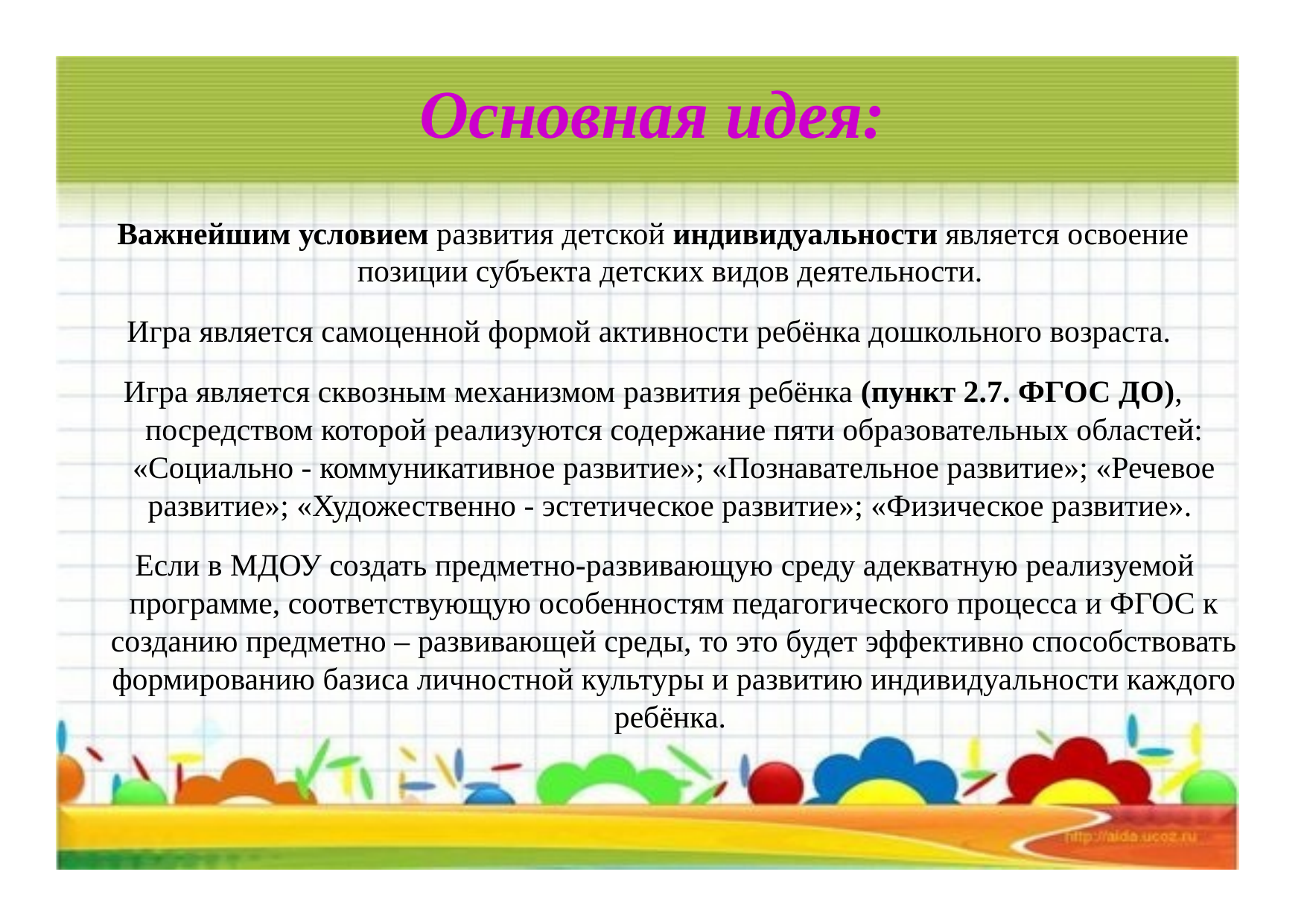

# Основная идея:
Важнейшим условием развития детской индивидуальности является освоение позиции субъекта детских видов деятельности.
Игра является самоценной формой активности ребёнка дошкольного возраста.
Игра является сквозным механизмом развития ребёнка (пункт 2.7. ФГОС ДО), посредством которой реализуются содержание пяти образовательных областей: «Социально - коммуникативное развитие»; «Познавательное развитие»; «Речевое развитие»; «Художественно - эстетическое развитие»; «Физическое развитие».
   Если в МДОУ создать предметно-развивающую среду адекватную реализуемой программе, соответствующую особенностям педагогического процесса и ФГОС к созданию предметно – развивающей среды, то это будет эффективно способствовать формированию базиса личностной культуры и развитию индивидуальности каждого ребёнка.